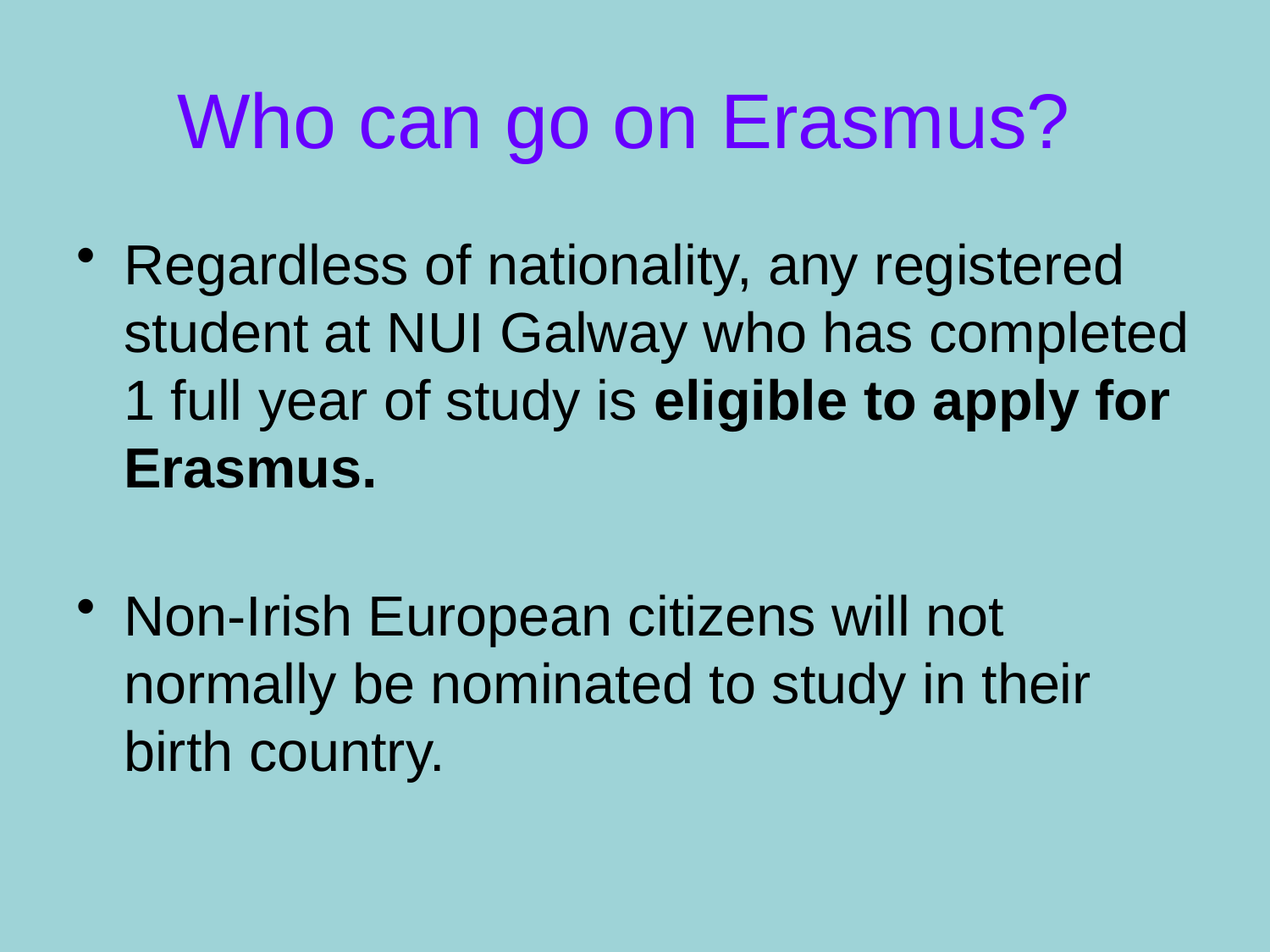

# Who can go on Erasmus?
Regardless of nationality, any registered student at NUI Galway who has completed 1 full year of study is eligible to apply for Erasmus.

Non-Irish European citizens will not normally be nominated to study in their birth country.